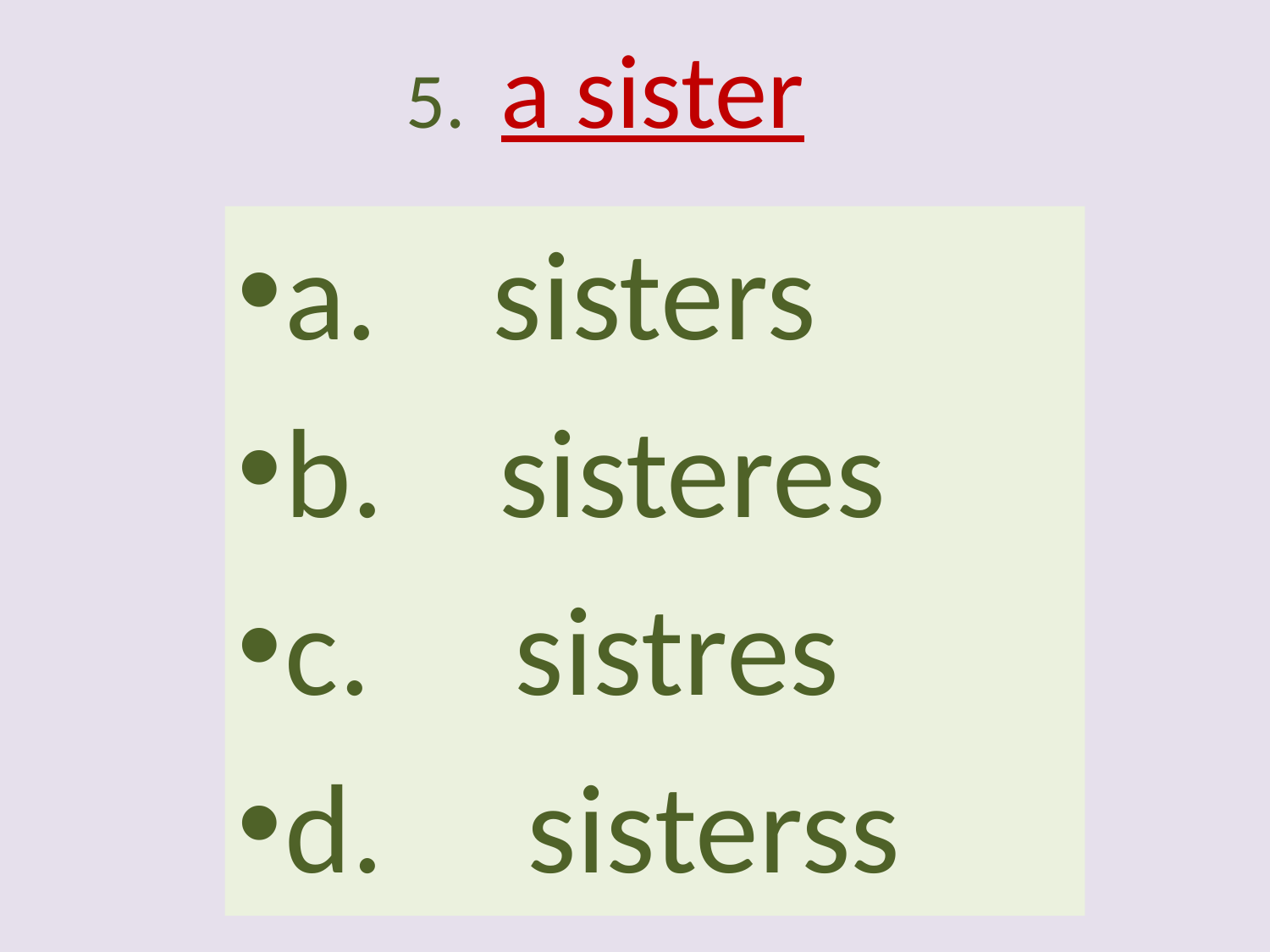

# 5.  a sister
a.    sisters
b.    sisteres
c.     sistres
d.     sisterss